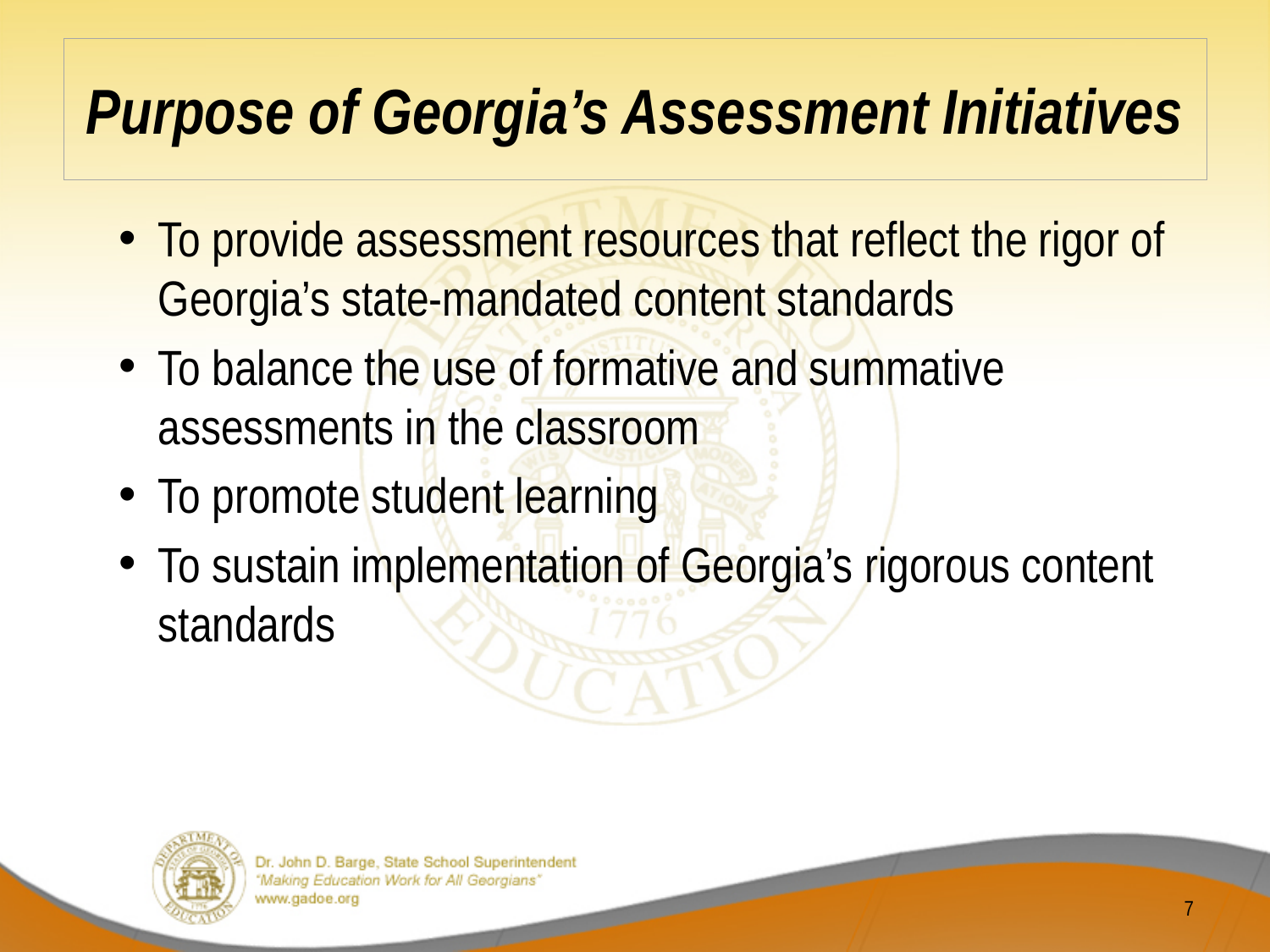

# Purpose of Georgia’s Assessment Initiatives
To provide assessment resources that reflect the rigor of Georgia’s state-mandated content standards
To balance the use of formative and summative assessments in the classroom
To promote student learning
To sustain implementation of Georgia’s rigorous content standards
7